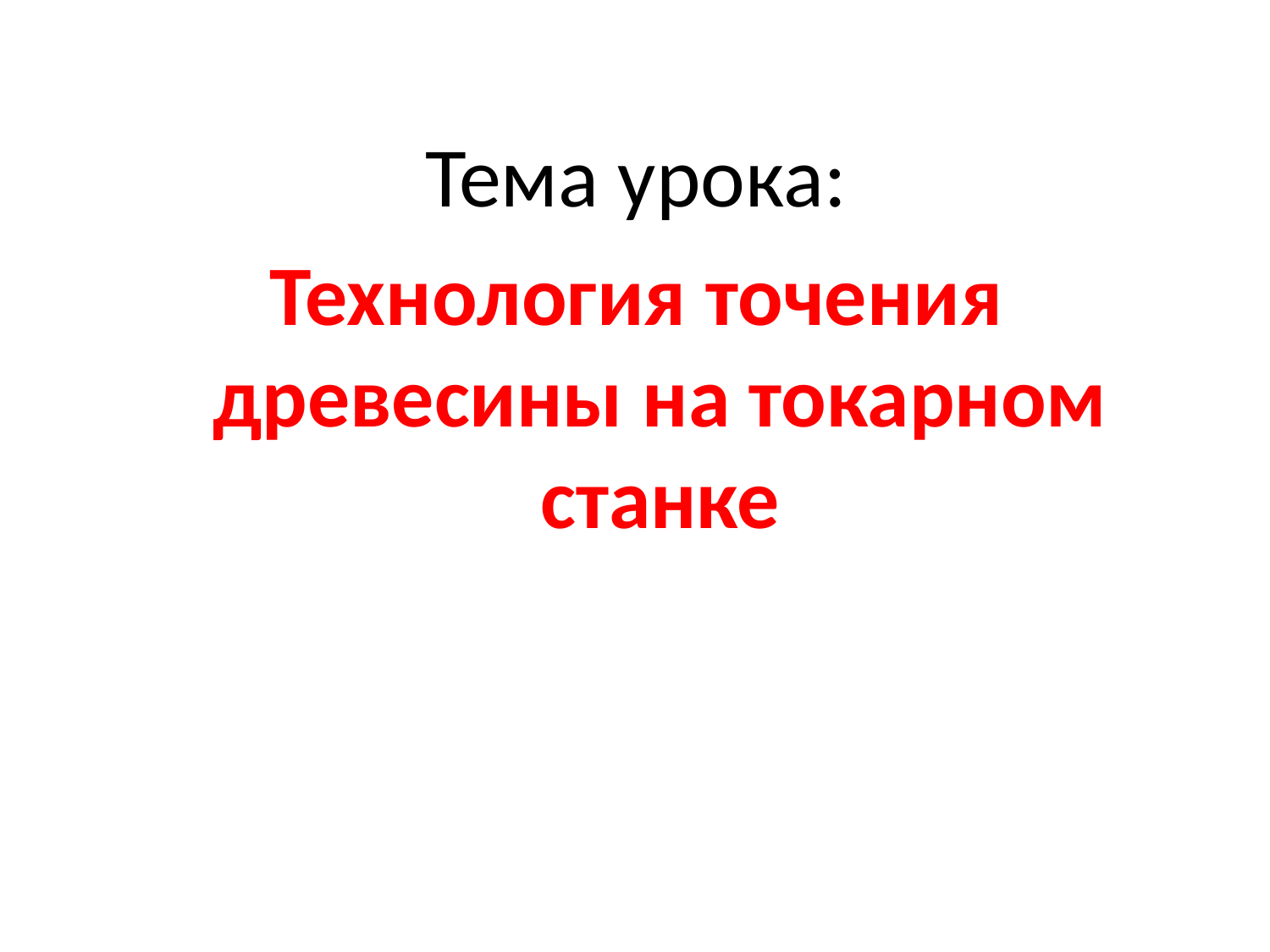

Тема урока:
Технология точения древесины на токарном станке